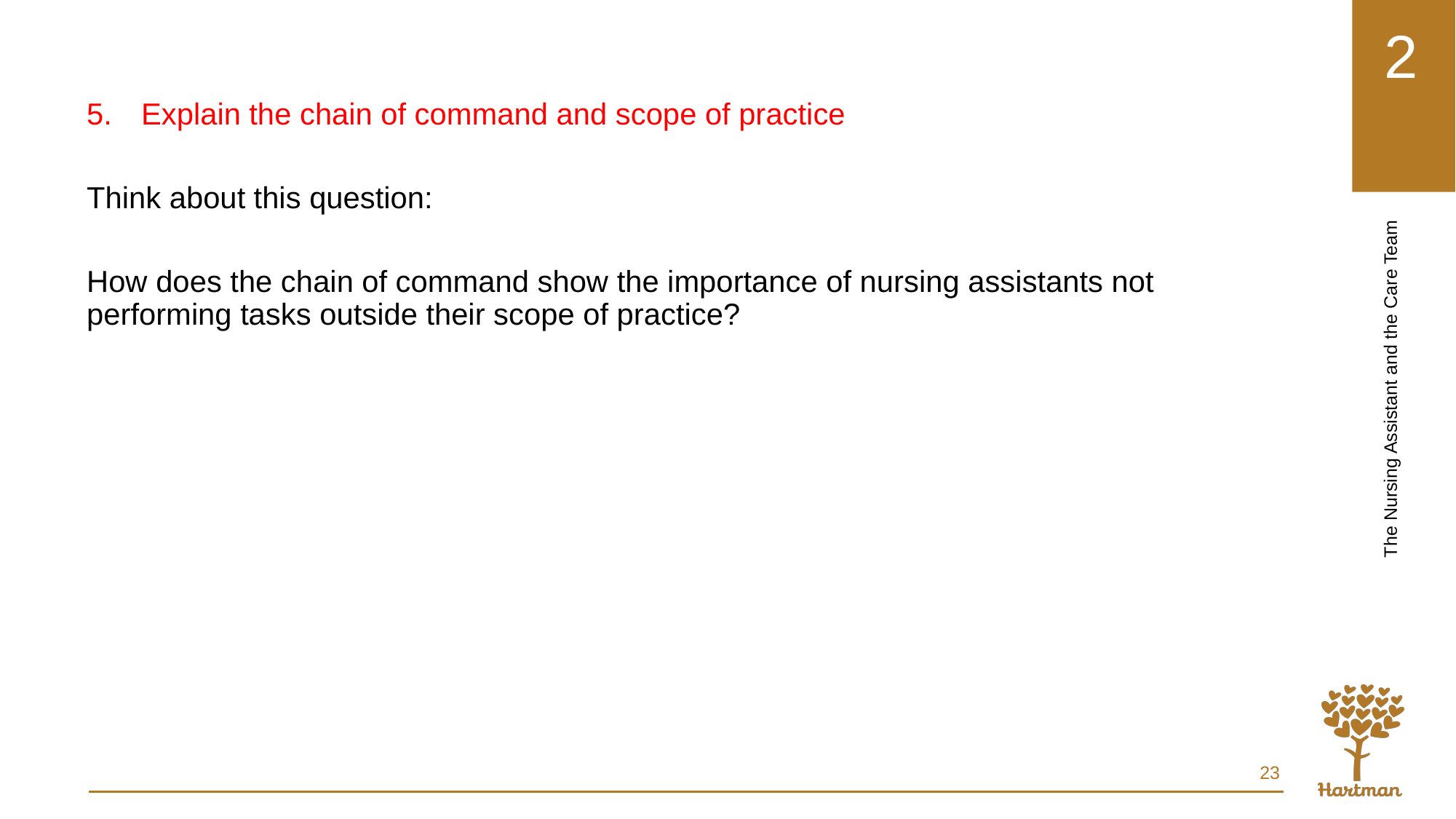

Explain the chain of command and scope of practice

Think about this question:

How does the chain of command show the importance of nursing assistants not performing tasks outside their scope of practice?

23